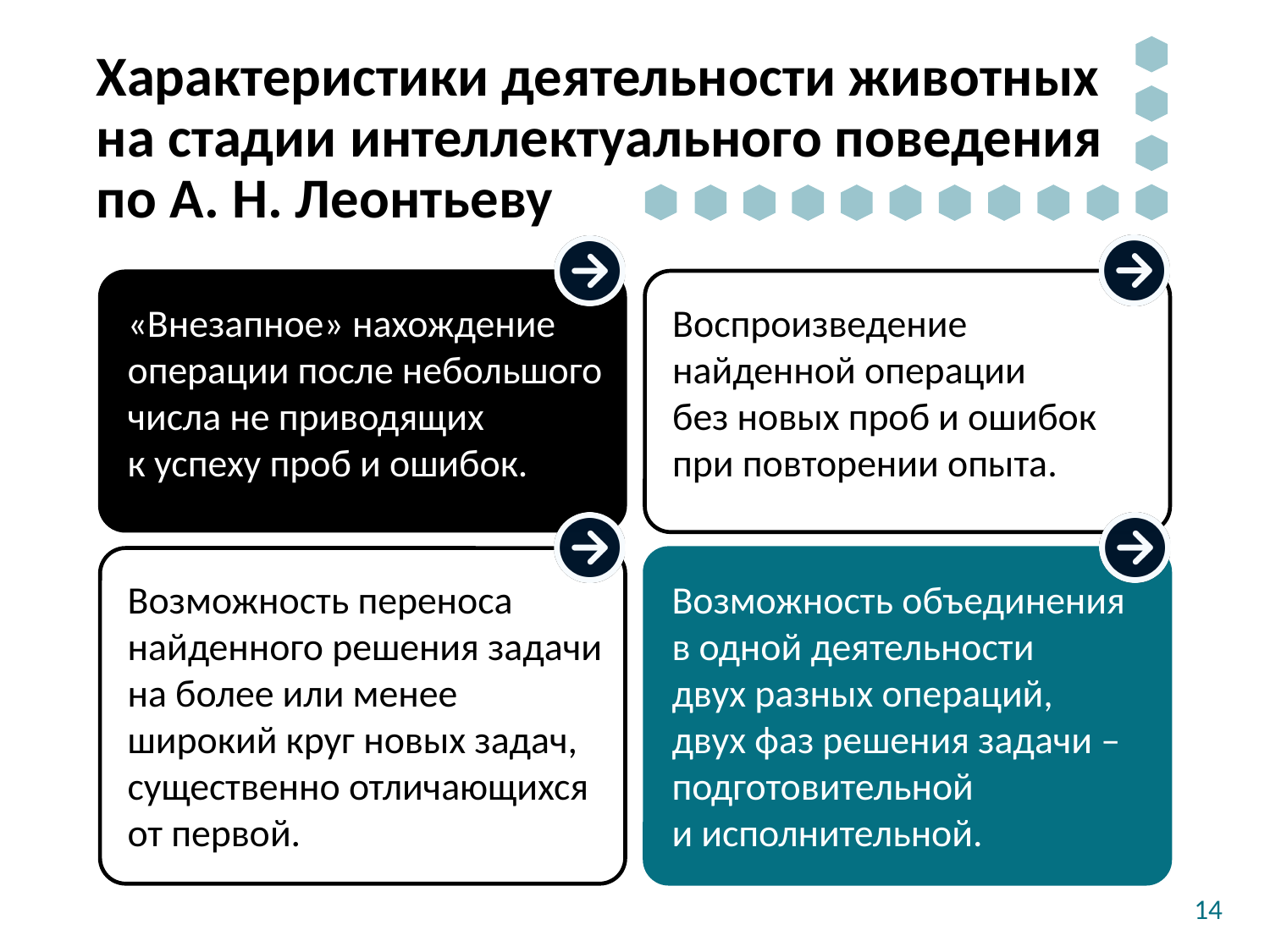

# Характеристики деятельности животных на стадии интеллектуального поведения по А. Н. Леонтьеву

Воспроизведение найденной операции
без новых проб и ошибок при повторении опыта.
«Внезапное» нахождение операции после небольшого числа не приводящих
к успеху проб и ошибок.

Возможность переноса найденного решения задачи на более или менее широкий круг новых задач, существенно отличающихся от первой.
Возможность объединения в одной деятельности
двух разных операций,
двух фаз решения задачи – подготовительной
и исполнительной.
14